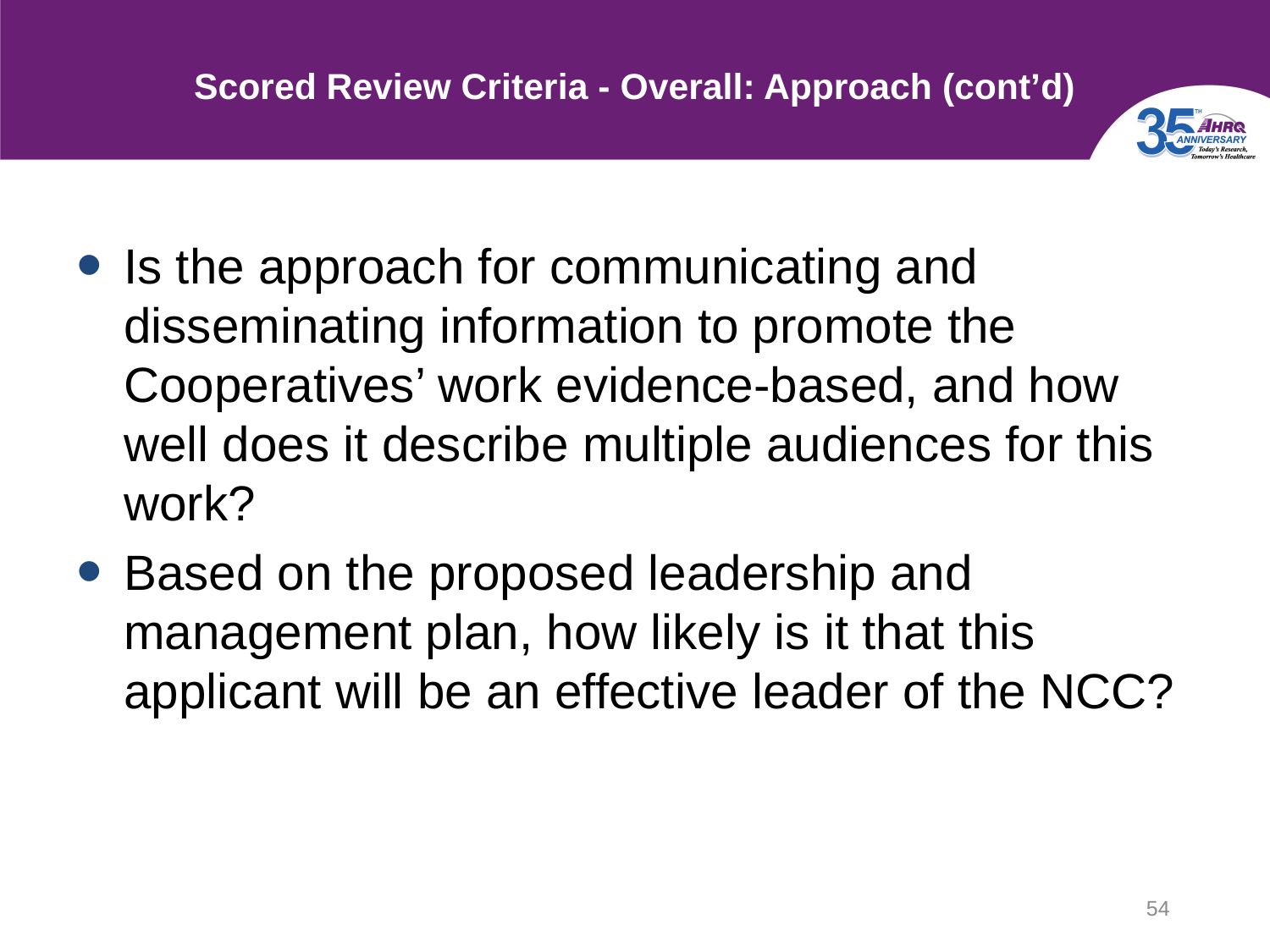

# Scored Review Criteria - Overall: Approach (cont’d)
Is the approach for communicating and disseminating information to promote the Cooperatives’ work evidence-based, and how well does it describe multiple audiences for this work?
Based on the proposed leadership and management plan, how likely is it that this applicant will be an effective leader of the NCC?

54